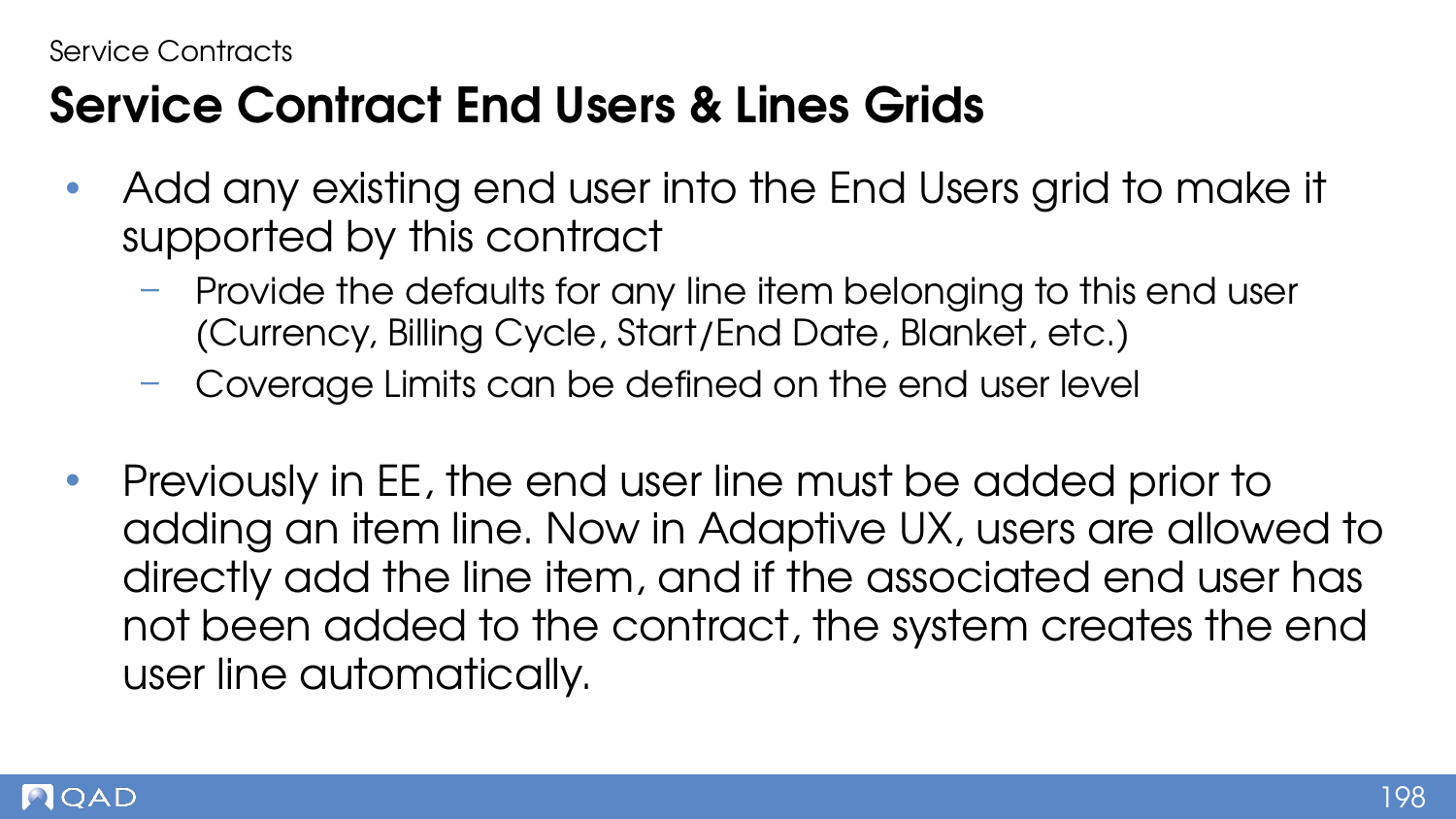

Service Contracts
# Service Contract End Users & Lines Grids
Add any existing end user into the End Users grid to make it supported by this contract
Provide the defaults for any line item belonging to this end user (Currency, Billing Cycle, Start/End Date, Blanket, etc.)
Coverage Limits can be defined on the end user level

Previously in EE, the end user line must be added prior to adding an item line. Now in Adaptive UX, users are allowed to directly add the line item, and if the associated end user has not been added to the contract, the system creates the end user line automatically.
198